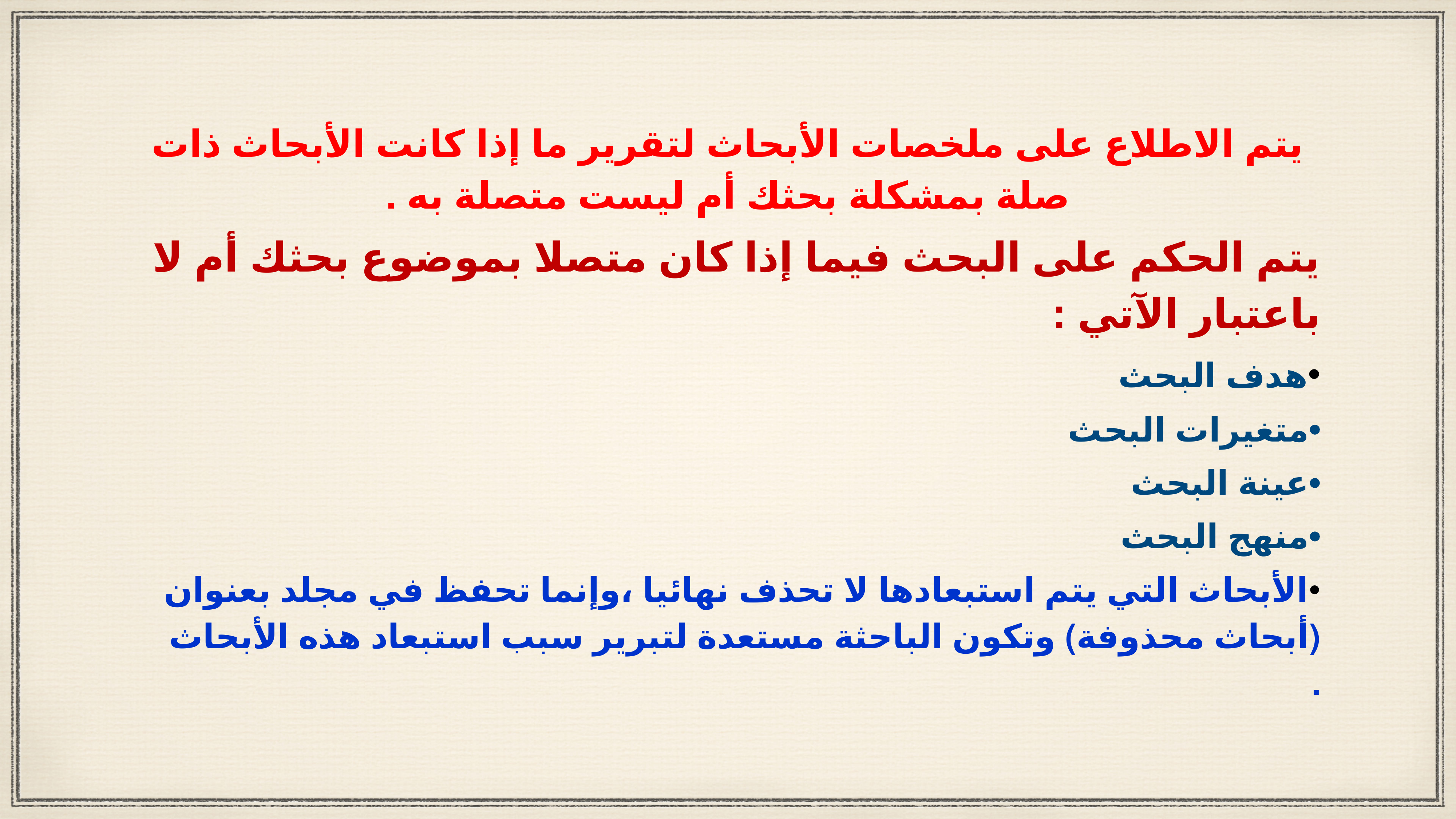

يتم الاطلاع على ملخصات الأبحاث لتقرير ما إذا كانت الأبحاث ذات صلة بمشكلة بحثك أم ليست متصلة به .
يتم الحكم على البحث فيما إذا كان متصلا بموضوع بحثك أم لا باعتبار الآتي :
•	هدف البحث
•	متغيرات البحث
•	عينة البحث
•	منهج البحث
•	الأبحاث التي يتم استبعادها لا تحذف نهائيا ،وإنما تحفظ في مجلد بعنوان (أبحاث محذوفة) وتكون الباحثة مستعدة لتبرير سبب استبعاد هذه الأبحاث .